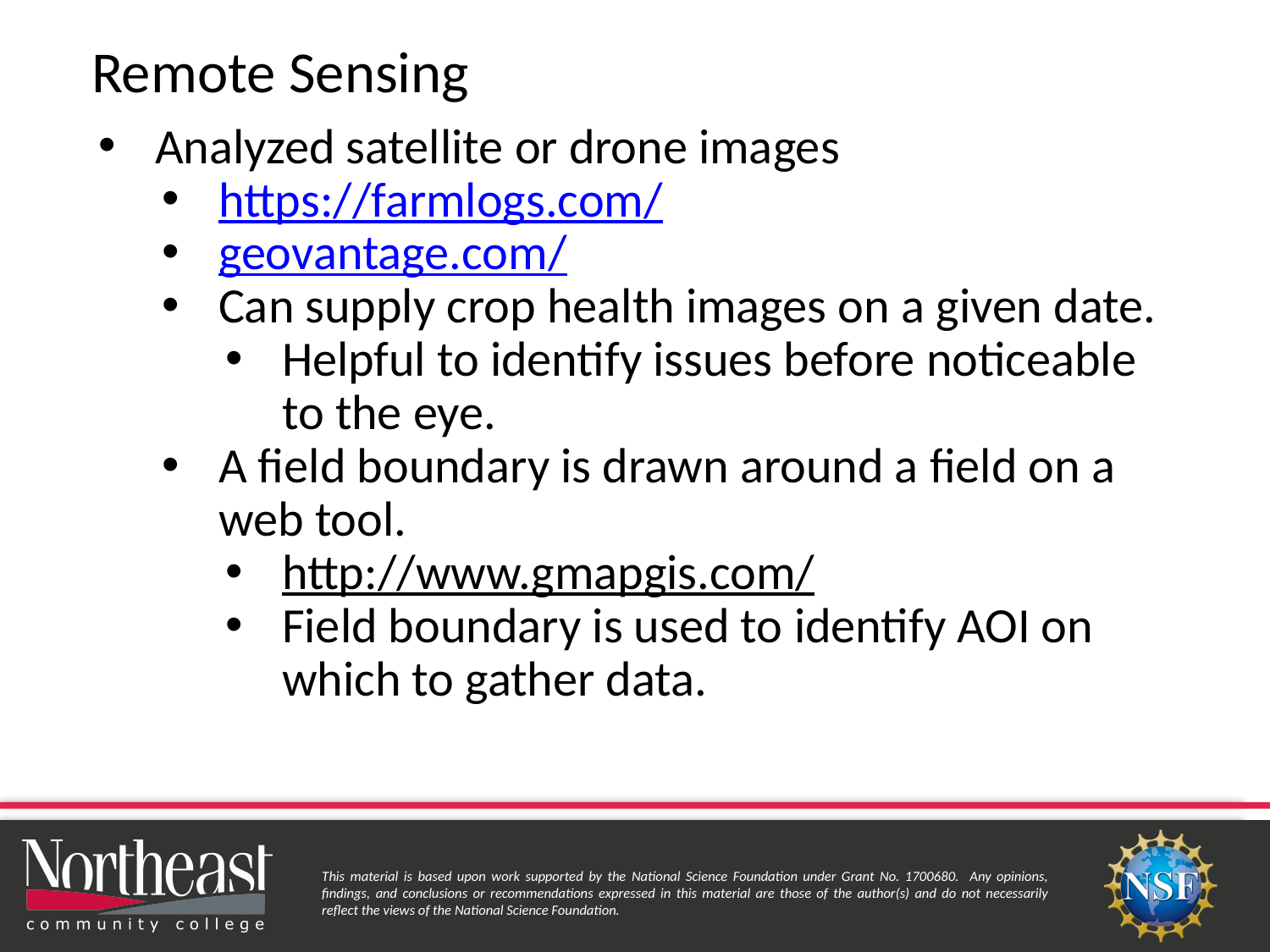

# Remote Sensing
Analyzed satellite or drone images
https://farmlogs.com/
geovantage.com/
Can supply crop health images on a given date.
Helpful to identify issues before noticeable to the eye.
A field boundary is drawn around a field on a web tool.
http://www.gmapgis.com/
Field boundary is used to identify AOI on which to gather data.